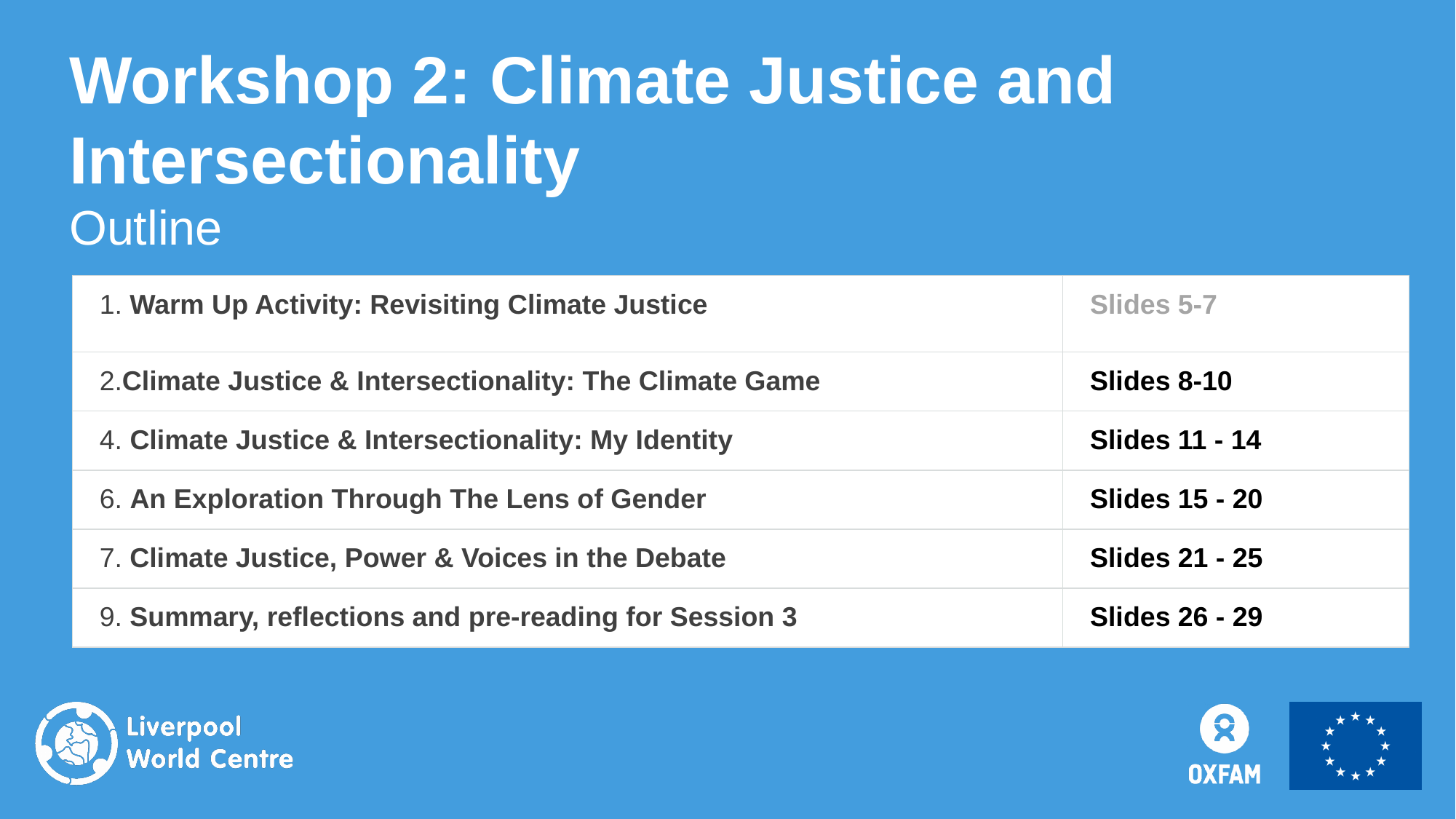

Workshop 2: Climate Justice and Intersectionality
Outline
| 1. Warm Up Activity: Revisiting Climate Justice | Slides 5-7 |
| --- | --- |
| 2.Climate Justice & Intersectionality: The Climate Game | Slides 8-10 |
| 4. Climate Justice & Intersectionality: My Identity | Slides 11 - 14 |
| 6. An Exploration Through The Lens of Gender | Slides 15 - 20 |
| 7. Climate Justice, Power & Voices in the Debate | Slides 21 - 25 |
| 9. Summary, reflections and pre-reading for Session 3 | Slides 26 - 29 |